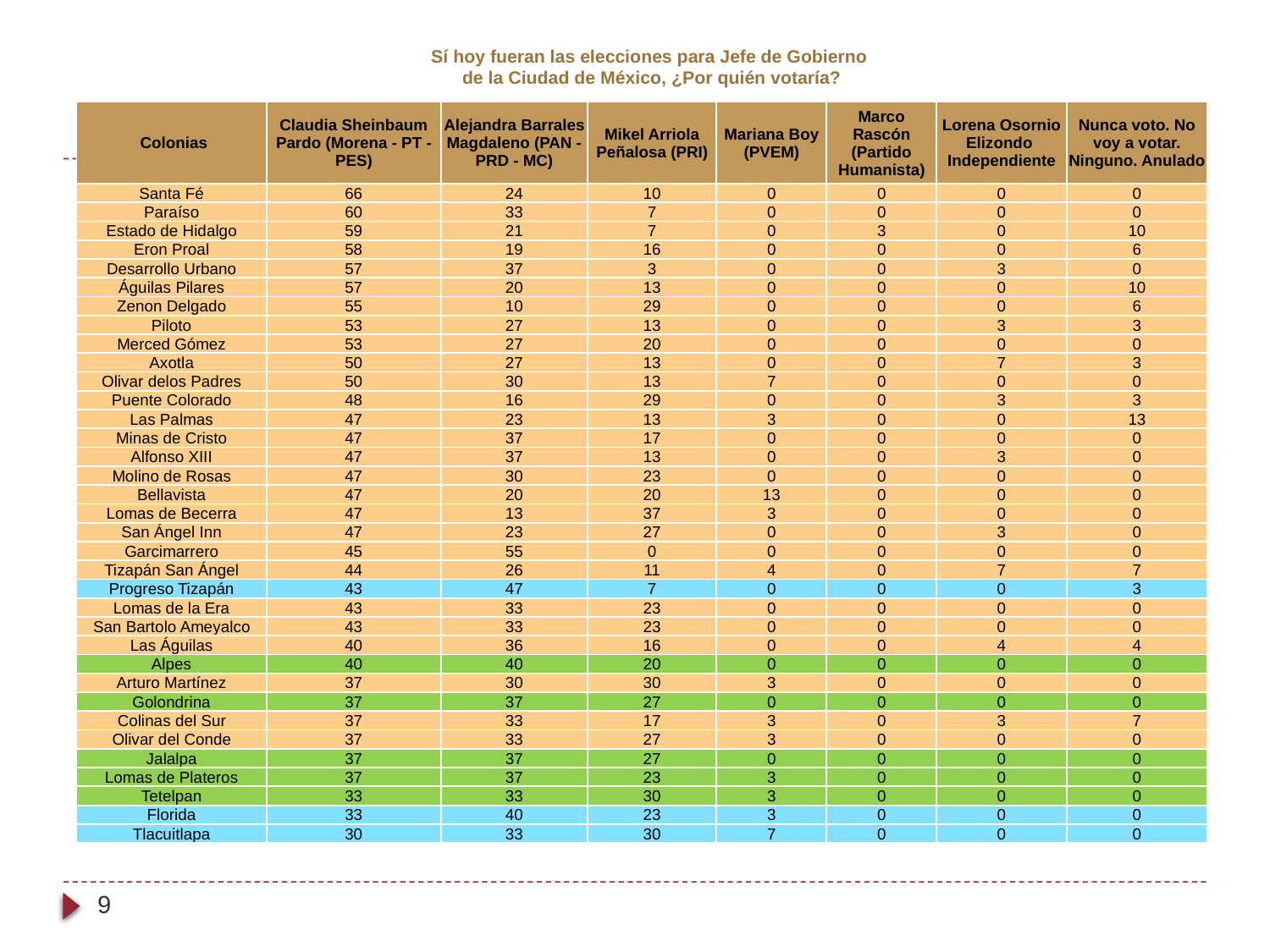

# Sí hoy fueran las elecciones para Jefe de Gobierno de la Ciudad de México, ¿Por quién votaría?
| Colonias | Claudia Sheinbaum Pardo (Morena - PT - PES) | Alejandra Barrales Magdaleno (PAN - PRD - MC) | Mikel Arriola Peñalosa (PRI) | Mariana Boy (PVEM) | Marco Rascón (Partido Humanista) | Lorena Osornio Elizondo Independiente | Nunca voto. No voy a votar. Ninguno. Anulado |
| --- | --- | --- | --- | --- | --- | --- | --- |
| Santa Fé | 66 | 24 | 10 | 0 | 0 | 0 | 0 |
| Paraíso | 60 | 33 | 7 | 0 | 0 | 0 | 0 |
| Estado de Hidalgo | 59 | 21 | 7 | 0 | 3 | 0 | 10 |
| Eron Proal | 58 | 19 | 16 | 0 | 0 | 0 | 6 |
| Desarrollo Urbano | 57 | 37 | 3 | 0 | 0 | 3 | 0 |
| Águilas Pilares | 57 | 20 | 13 | 0 | 0 | 0 | 10 |
| Zenon Delgado | 55 | 10 | 29 | 0 | 0 | 0 | 6 |
| Piloto | 53 | 27 | 13 | 0 | 0 | 3 | 3 |
| Merced Gómez | 53 | 27 | 20 | 0 | 0 | 0 | 0 |
| Axotla | 50 | 27 | 13 | 0 | 0 | 7 | 3 |
| Olivar delos Padres | 50 | 30 | 13 | 7 | 0 | 0 | 0 |
| Puente Colorado | 48 | 16 | 29 | 0 | 0 | 3 | 3 |
| Las Palmas | 47 | 23 | 13 | 3 | 0 | 0 | 13 |
| Minas de Cristo | 47 | 37 | 17 | 0 | 0 | 0 | 0 |
| Alfonso XIII | 47 | 37 | 13 | 0 | 0 | 3 | 0 |
| Molino de Rosas | 47 | 30 | 23 | 0 | 0 | 0 | 0 |
| Bellavista | 47 | 20 | 20 | 13 | 0 | 0 | 0 |
| Lomas de Becerra | 47 | 13 | 37 | 3 | 0 | 0 | 0 |
| San Ángel Inn | 47 | 23 | 27 | 0 | 0 | 3 | 0 |
| Garcimarrero | 45 | 55 | 0 | 0 | 0 | 0 | 0 |
| Tizapán San Ángel | 44 | 26 | 11 | 4 | 0 | 7 | 7 |
| Progreso Tizapán | 43 | 47 | 7 | 0 | 0 | 0 | 3 |
| Lomas de la Era | 43 | 33 | 23 | 0 | 0 | 0 | 0 |
| San Bartolo Ameyalco | 43 | 33 | 23 | 0 | 0 | 0 | 0 |
| Las Águilas | 40 | 36 | 16 | 0 | 0 | 4 | 4 |
| Alpes | 40 | 40 | 20 | 0 | 0 | 0 | 0 |
| Arturo Martínez | 37 | 30 | 30 | 3 | 0 | 0 | 0 |
| Golondrina | 37 | 37 | 27 | 0 | 0 | 0 | 0 |
| Colinas del Sur | 37 | 33 | 17 | 3 | 0 | 3 | 7 |
| Olivar del Conde | 37 | 33 | 27 | 3 | 0 | 0 | 0 |
| Jalalpa | 37 | 37 | 27 | 0 | 0 | 0 | 0 |
| Lomas de Plateros | 37 | 37 | 23 | 3 | 0 | 0 | 0 |
| Tetelpan | 33 | 33 | 30 | 3 | 0 | 0 | 0 |
| Florida | 33 | 40 | 23 | 3 | 0 | 0 | 0 |
| Tlacuitlapa | 30 | 33 | 30 | 7 | 0 | 0 | 0 |
9